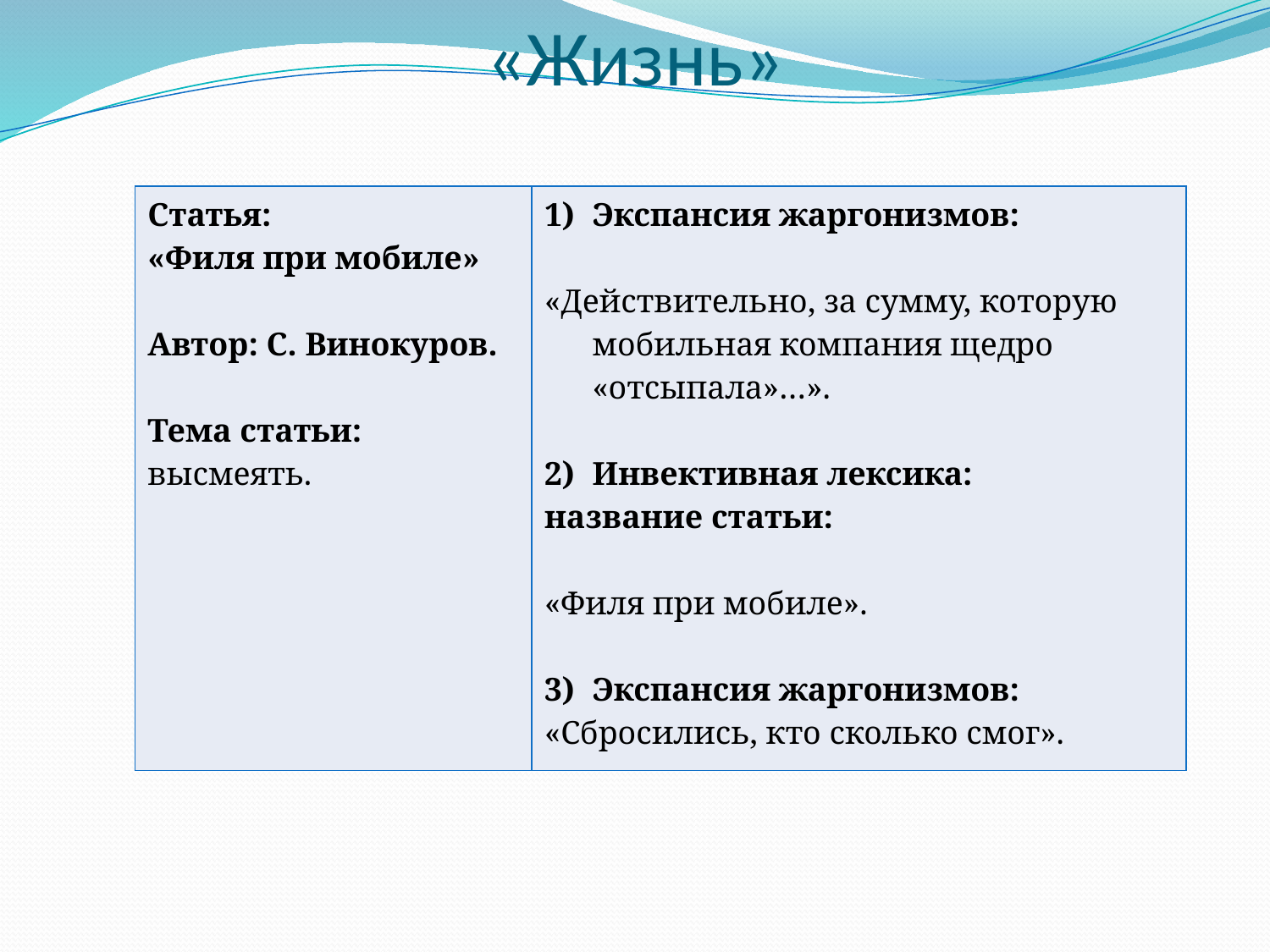

# «Жизнь»
| Статья: «Филя при мобиле» Автор: С. Винокуров. Тема статьи: высмеять. | Экспансия жаргонизмов: «Действительно, за сумму, которую мобильная компания щедро «отсыпала»…». Инвективная лексика: название статьи: «Филя при мобиле». Экспансия жаргонизмов: «Сбросились, кто сколько смог». |
| --- | --- |